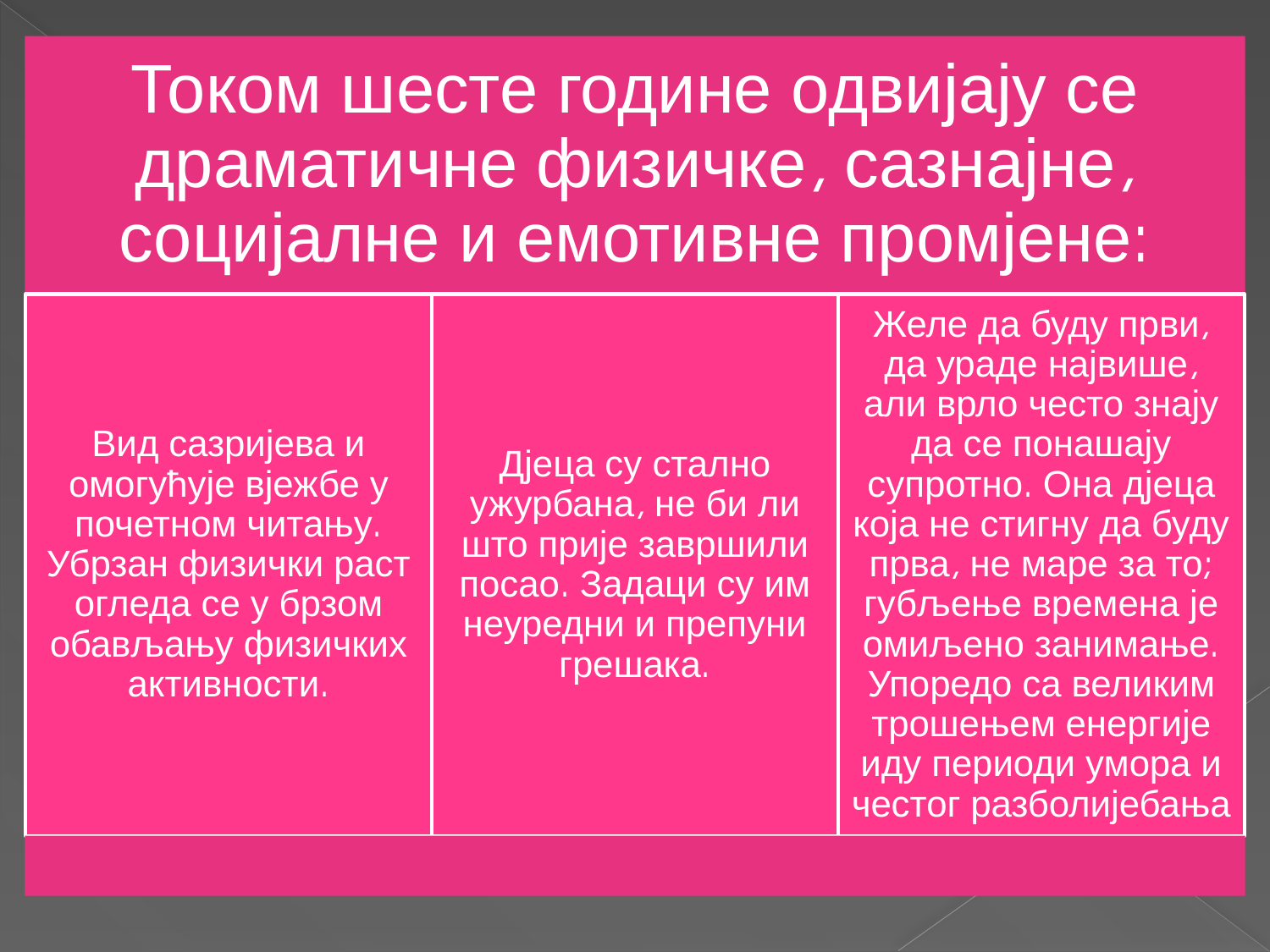

#
Током шесте године одвијају се драматичне физичке, сазнајне, социјалне и емотивне промјене:
Вид сазријева и омогућује вјежбе у почетном читању. Убрзан физички раст огледа се у брзом обављању физичких активности.
Дјеца су стално ужурбана, не би ли што прије завршили посао. Задаци су им неуредни и препуни грешака.
Желе да буду први, да ураде највише, али врло често знају да се понашају супротно. Она дјеца која не стигну да буду прва, не маре за то; губљење времена је омиљено занимање. Упоредо са великим трошењем енергије иду периоди умора и честог разболијебања